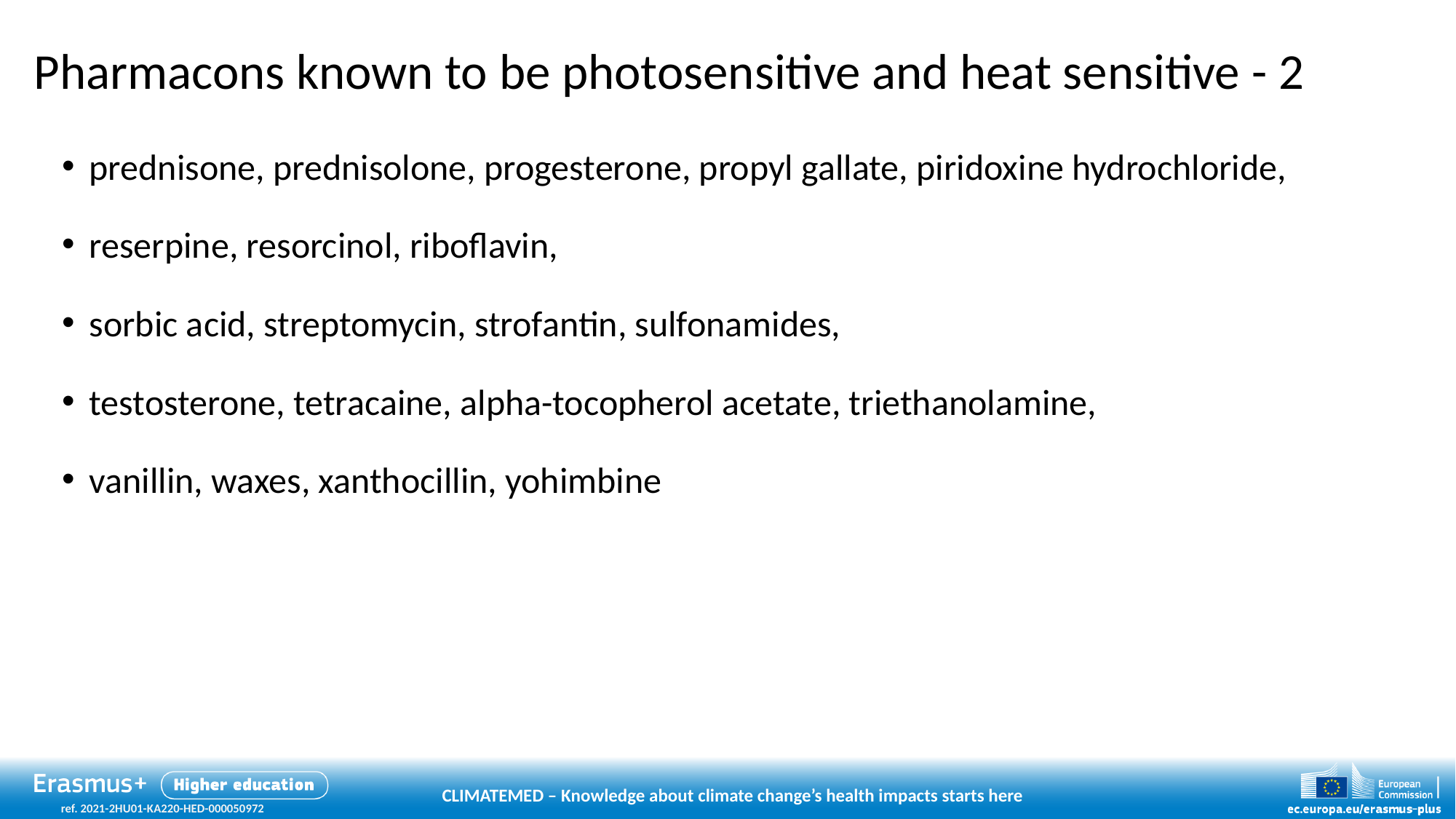

# Pharmacons known to be photosensitive and heat sensitive - 2
prednisone, prednisolone, progesterone, propyl gallate, piridoxine hydrochloride,
reserpine, resorcinol, riboflavin,
sorbic acid, streptomycin, strofantin, sulfonamides,
testosterone, tetracaine, alpha-tocopherol acetate, triethanolamine,
vanillin, waxes, xanthocillin, yohimbine